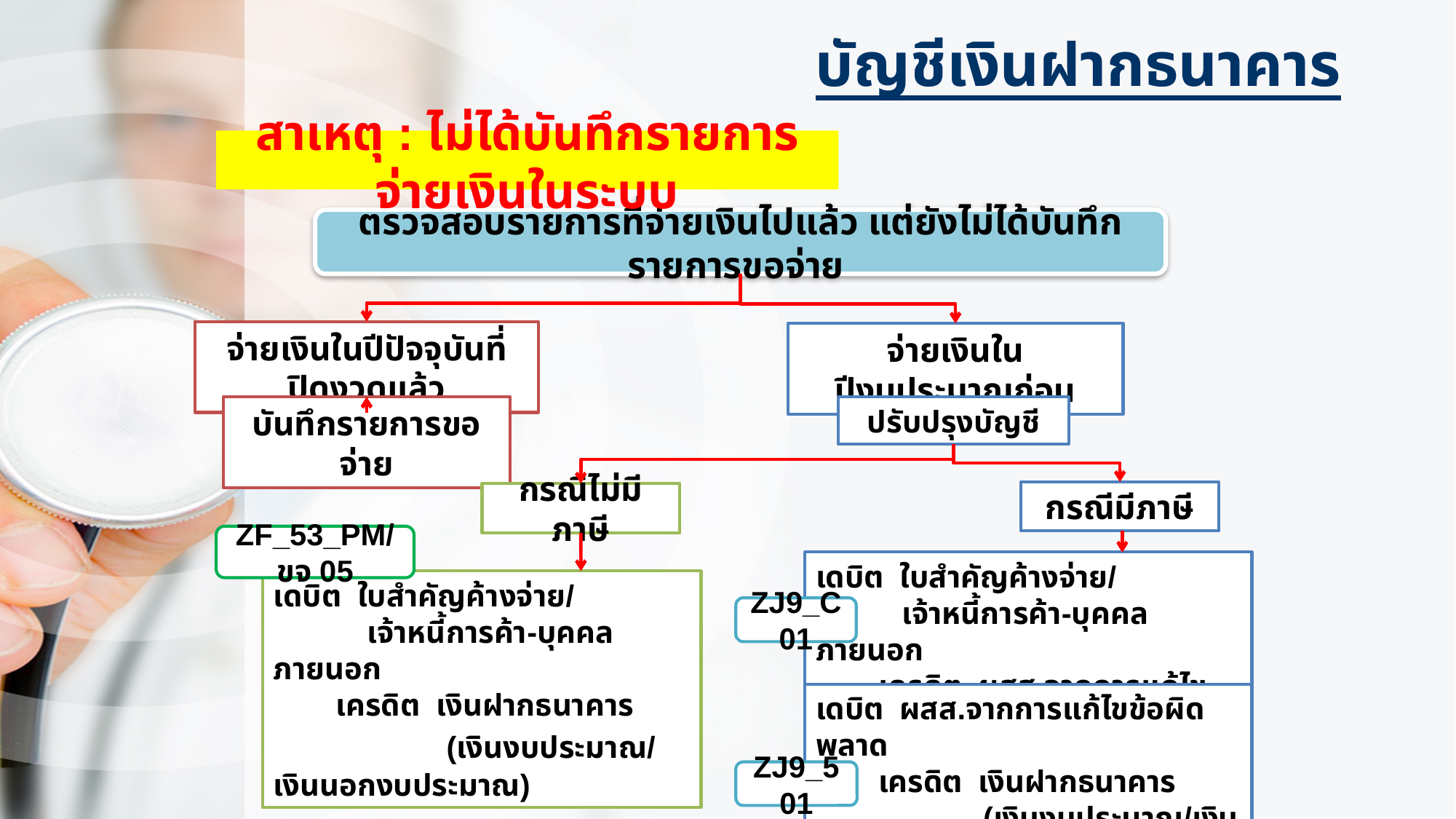

บัญชีเงินฝากธนาคาร
สาเหตุ : ไม่ได้บันทึกรายการจ่ายเงินในระบบ
ตรวจสอบรายการที่จ่ายเงินไปแล้ว แต่ยังไม่ได้บันทึกรายการขอจ่าย
จ่ายเงินในปีปัจจุบันที่ปิดงวดแล้ว
จ่ายเงินในปีงบประมาณก่อน
บันทึกรายการขอจ่าย
ปรับปรุงบัญชี
กรณีมีภาษี
กรณีไม่มีภาษี
ZF_53_PM/ขจ 05
เดบิต  ใบสำคัญค้างจ่าย/
           เจ้าหนี้การค้า-บุคคลภายนอก
        เครดิต  ผสส.จากการแก้ไขข้อผิดพลาด
เดบิต  ใบสำคัญค้างจ่าย/
            เจ้าหนี้การค้า-บุคคลภายนอก
        เครดิต  เงินฝากธนาคาร
                 (เงินงบประมาณ/เงินนอกงบประมาณ)
ZJ9_C01
เดบิต  ผสส.จากการแก้ไขข้อผิดพลาด
        เครดิต  เงินฝากธนาคาร
                    (เงินงบประมาณ/เงินนอกงบประมาณ)
ZJ9_501